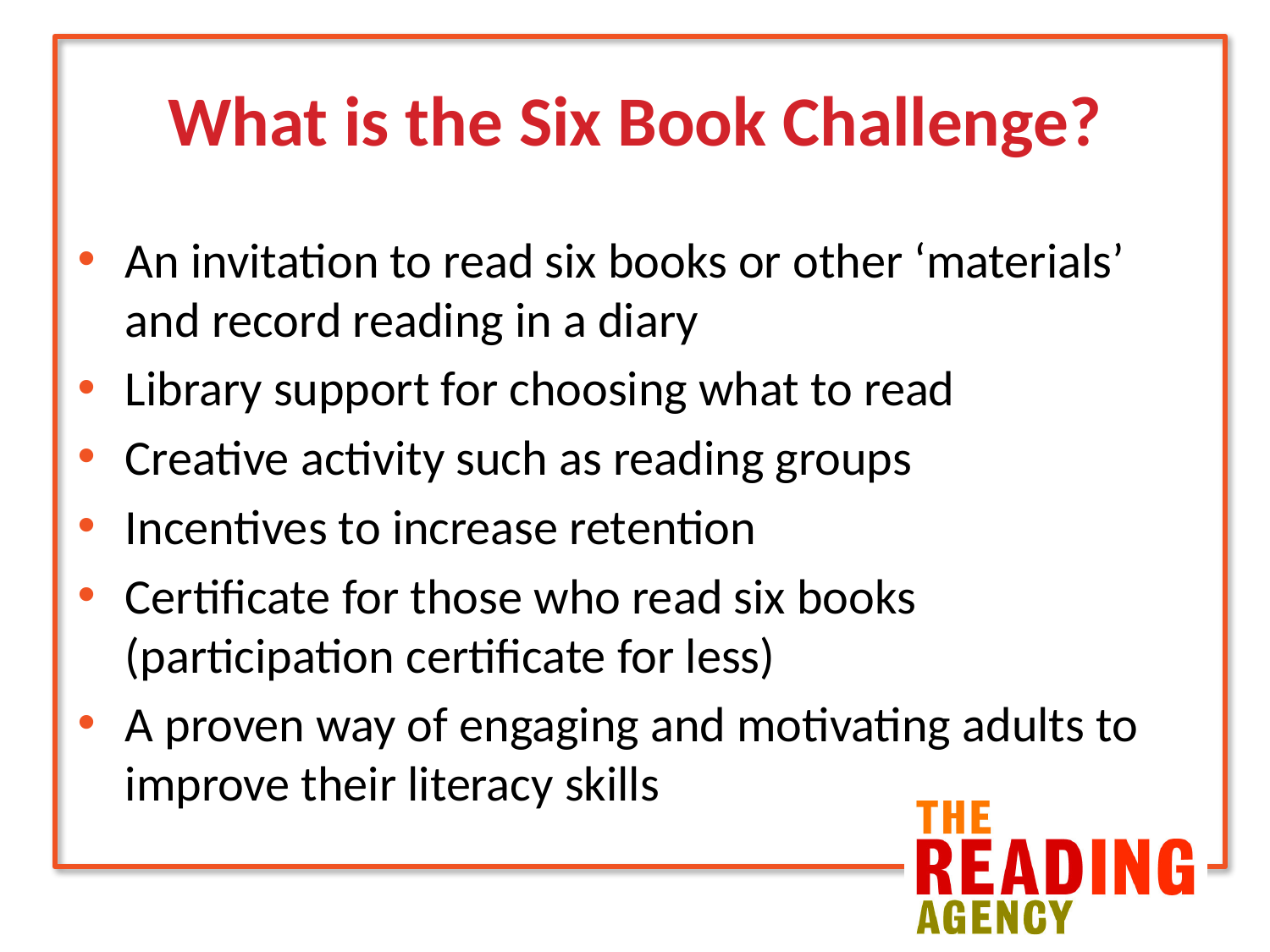

# What is the Six Book Challenge?
An invitation to read six books or other ‘materials’ and record reading in a diary
Library support for choosing what to read
Creative activity such as reading groups
Incentives to increase retention
Certificate for those who read six books (participation certificate for less)
A proven way of engaging and motivating adults to improve their literacy skills